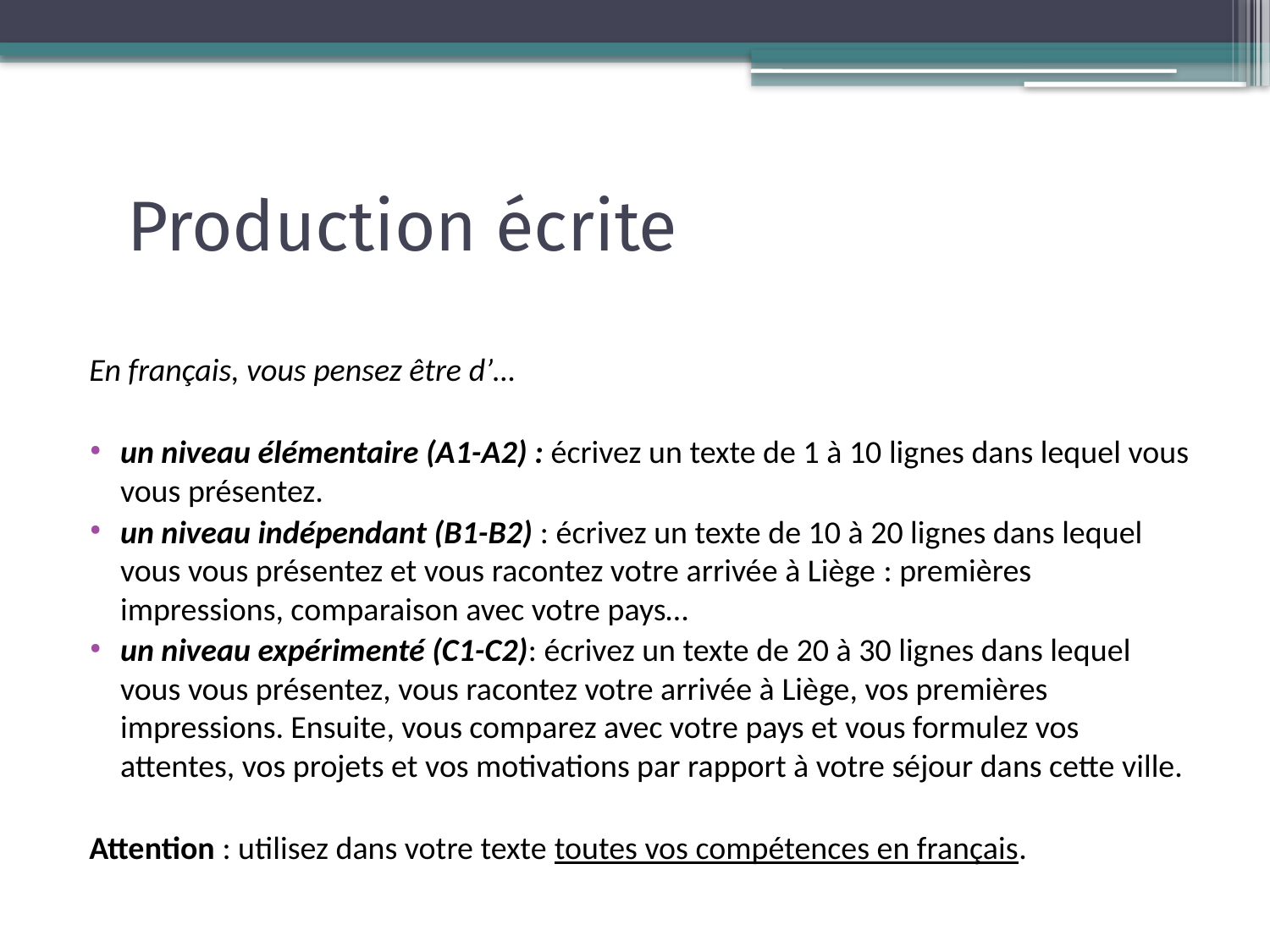

# Production écrite

En français, vous pensez être d’…

un niveau élémentaire (A1-A2) : écrivez un texte de 1 à 10 lignes dans lequel vous vous présentez.
un niveau indépendant (B1-B2) : écrivez un texte de 10 à 20 lignes dans lequel vous vous présentez et vous racontez votre arrivée à Liège : premières impressions, comparaison avec votre pays…
un niveau expérimenté (C1-C2): écrivez un texte de 20 à 30 lignes dans lequel vous vous présentez, vous racontez votre arrivée à Liège, vos premières impressions. Ensuite, vous comparez avec votre pays et vous formulez vos attentes, vos projets et vos motivations par rapport à votre séjour dans cette ville.

Attention : utilisez dans votre texte toutes vos compétences en français.